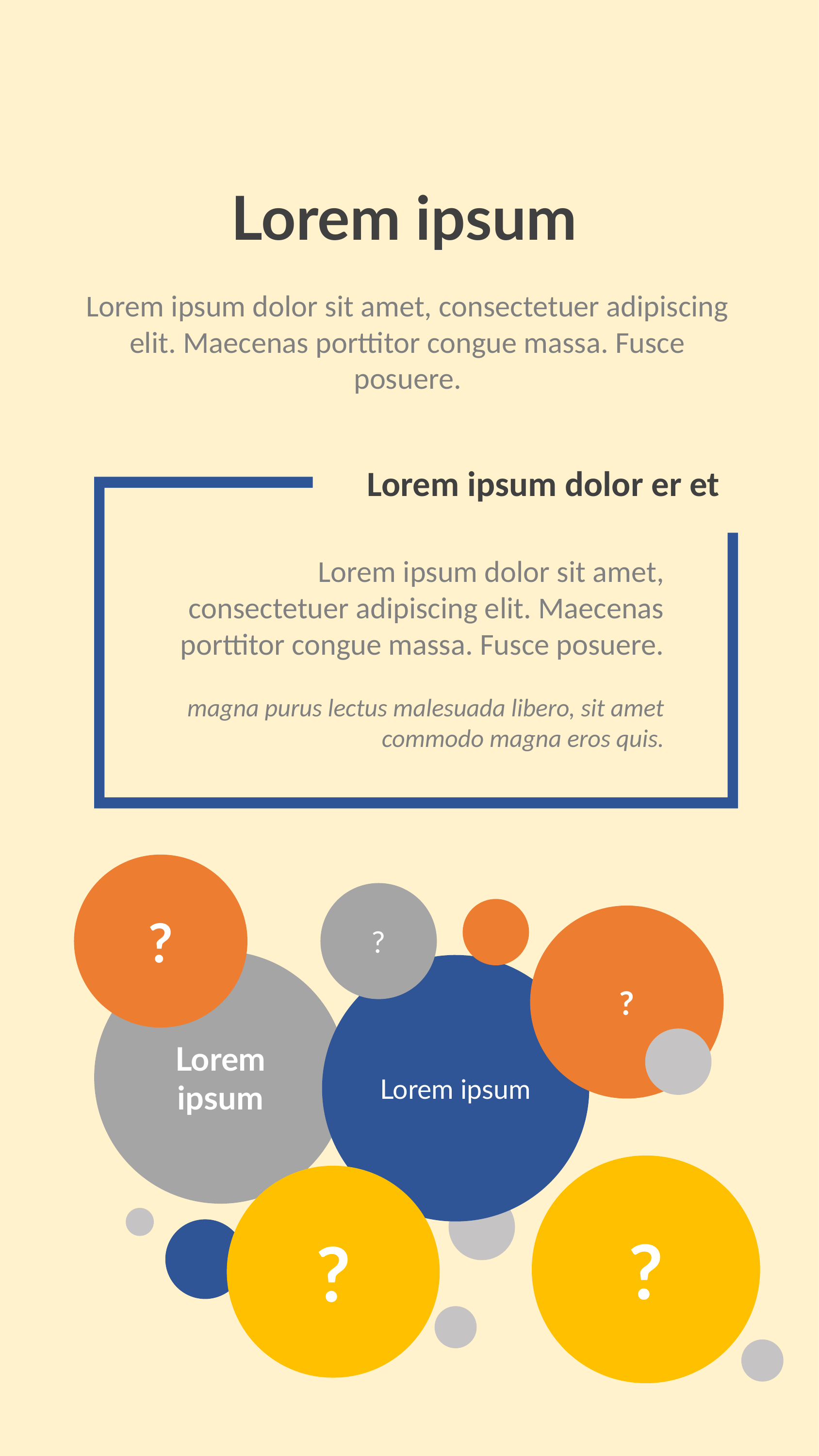

Lorem ipsum
Lorem ipsum dolor sit amet, consectetuer adipiscing elit. Maecenas porttitor congue massa. Fusce posuere.
Lorem ipsum dolor er et

Lorem ipsum dolor sit amet, consectetuer adipiscing elit. Maecenas porttitor congue massa. Fusce posuere.

magna purus lectus malesuada libero, sit amet commodo magna eros quis.
?
?

?
Lorem ipsum
Lorem ipsum

?
?